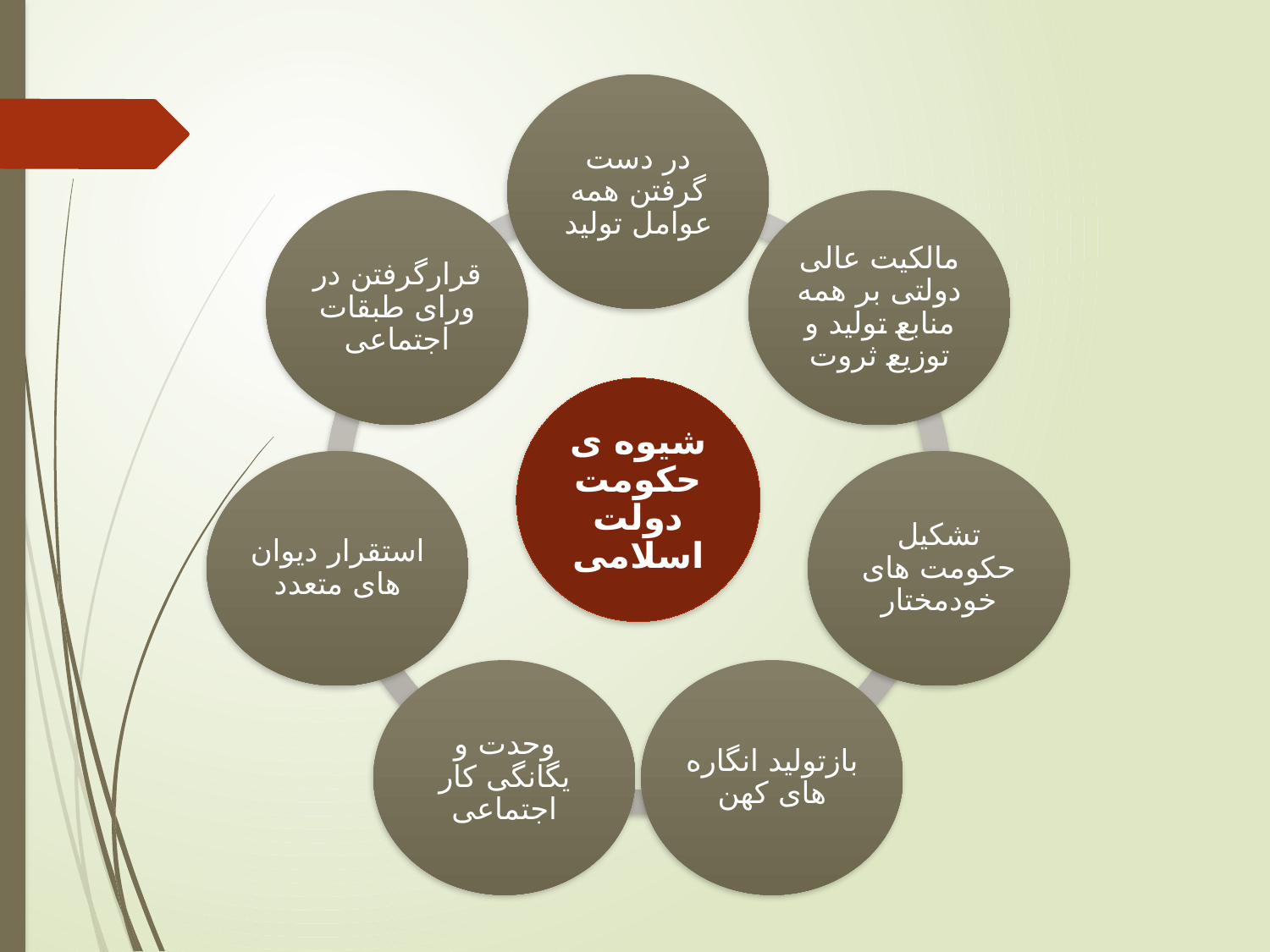

شیوه ی حکومت دولت اسلامی
در دست گرفتن همه عوامل تولید
مالکیت عالی دولتی بر همه منابع تولید و توزیع ثروت
تشکیل حکومت های خودمختار
بازتولید انگاره های کهن
وحدت و یگانگی کار اجتماعی
استقرار دیوان های متعدد
قرارگرفتن در ورای طبقات اجتماعی